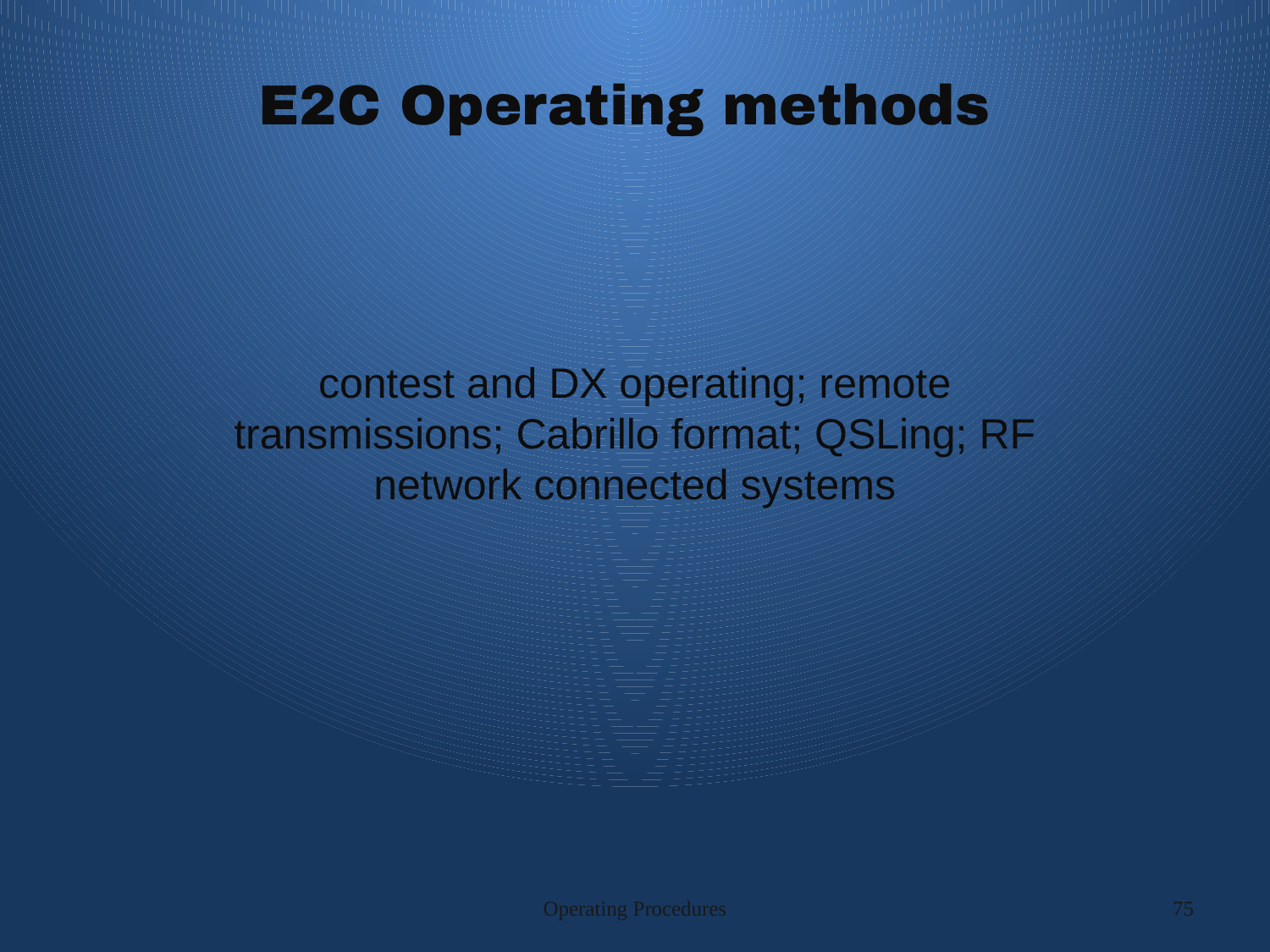

# E2C Operating methods
contest and DX operating; remote transmissions; Cabrillo format; QSLing; RF network connected systems
Operating Procedures
75